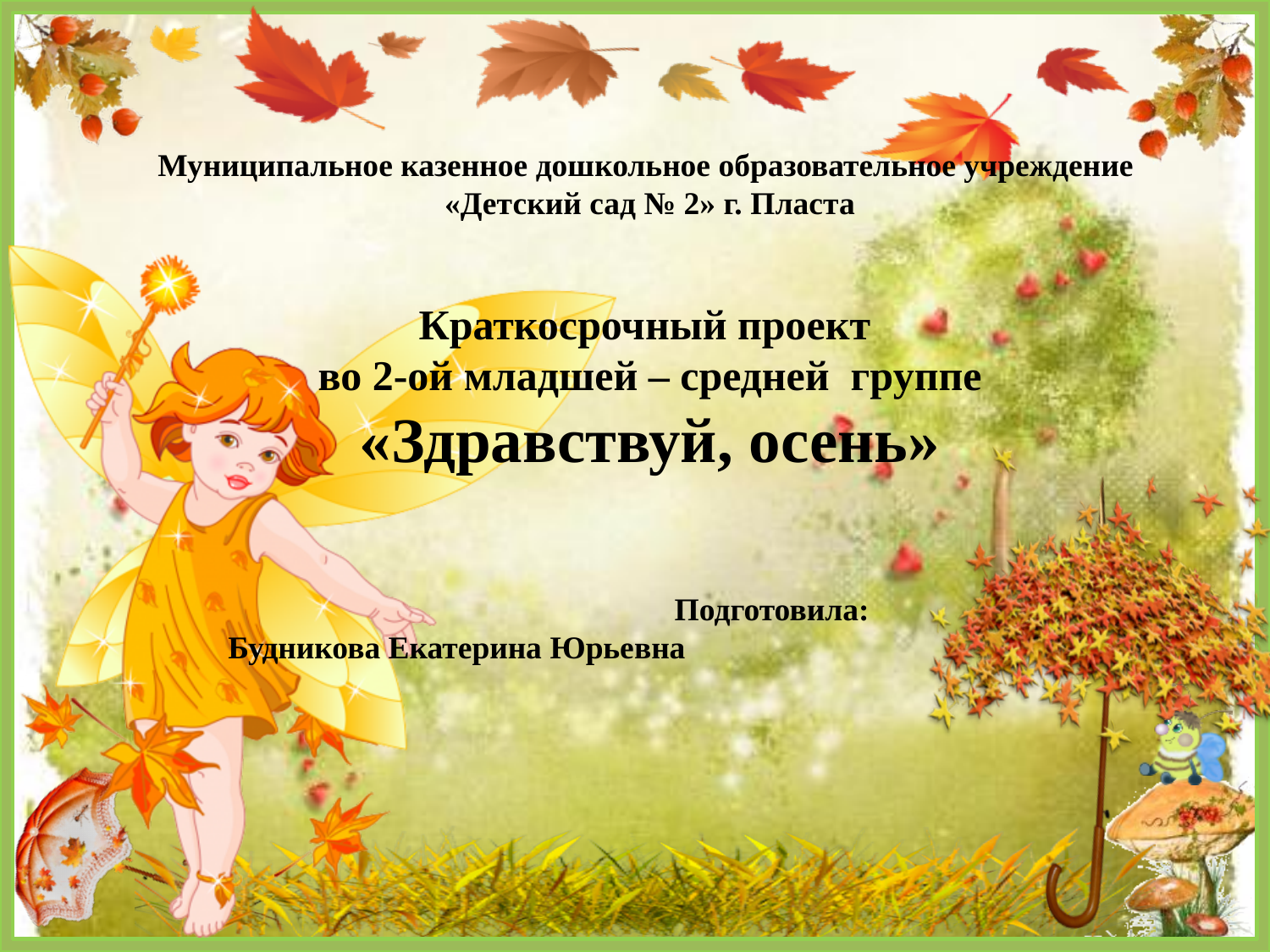

Муниципальное казенное дошкольное образовательное учреждение
«Детский сад № 2» г. Пласта

Краткосрочный проект
во 2-ой младшей – средней  группе
«Здравствуй, осень»

                                   Подготовила:
Будникова Екатерина Юрьевна